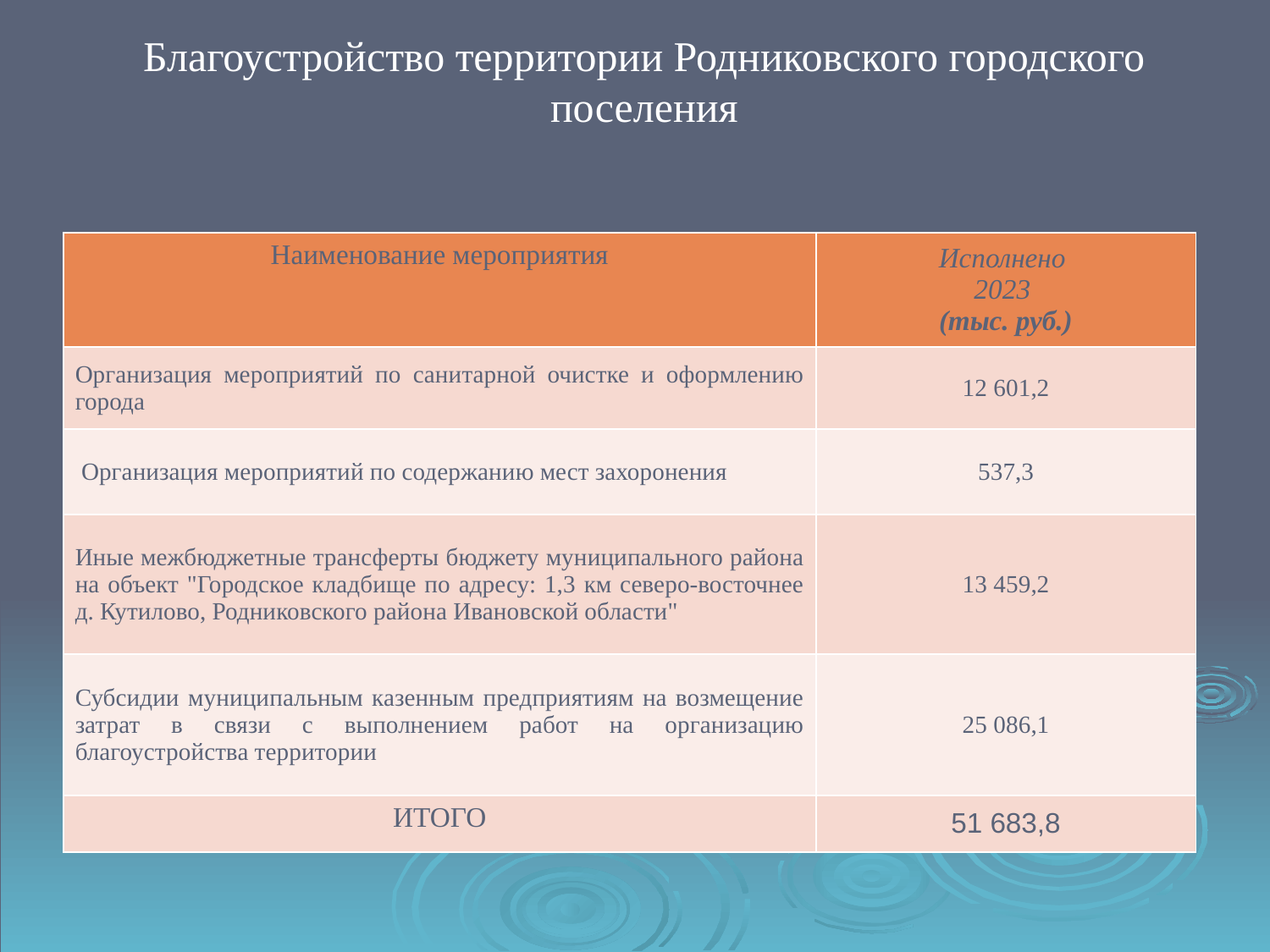

Благоустройство территории Родниковского городского поселения
| Наименование мероприятия | Исполнено 2023 (тыс. руб.) |
| --- | --- |
| Организация мероприятий по санитарной очистке и оформлению города | 12 601,2 |
| Организация мероприятий по содержанию мест захоронения | 537,3 |
| Иные межбюджетные трансферты бюджету муниципального района на объект "Городское кладбище по адресу: 1,3 км северо-восточнее д. Кутилово, Родниковского района Ивановской области" | 13 459,2 |
| Субсидии муниципальным казенным предприятиям на возмещение затрат в связи с выполнением работ на организацию благоустройства территории | 25 086,1 |
| ИТОГО | 51 683,8 |